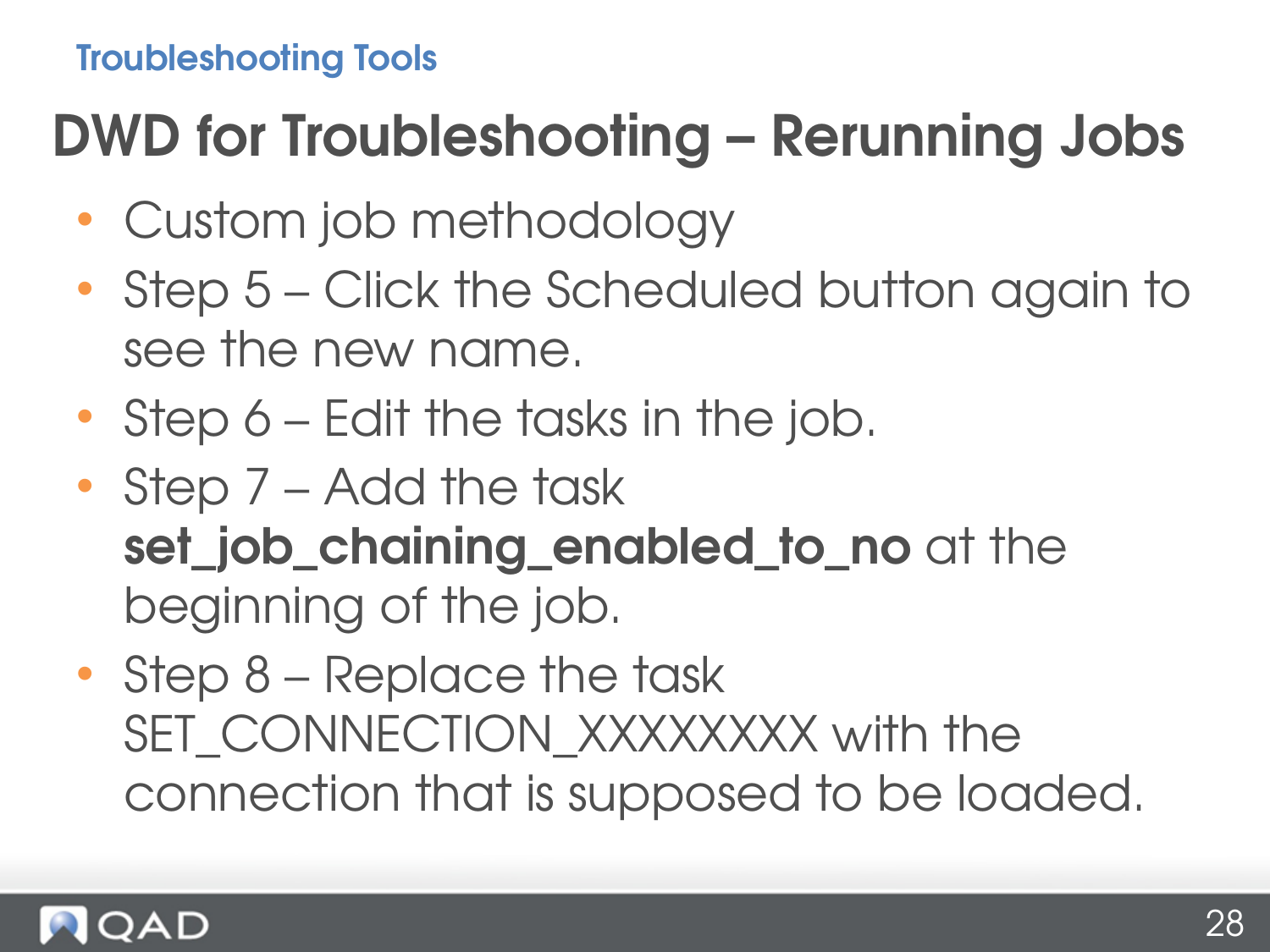

Troubleshooting Tools
# DWD for Troubleshooting – Rerunning Jobs
Custom job methodology
Step 5 – Click the Scheduled button again to see the new name.
Step 6 – Edit the tasks in the job.
Step 7 – Add the task set_job_chaining_enabled_to_no at the beginning of the job.
Step 8 – Replace the task SET_CONNECTION_XXXXXXXX with the connection that is supposed to be loaded.
28